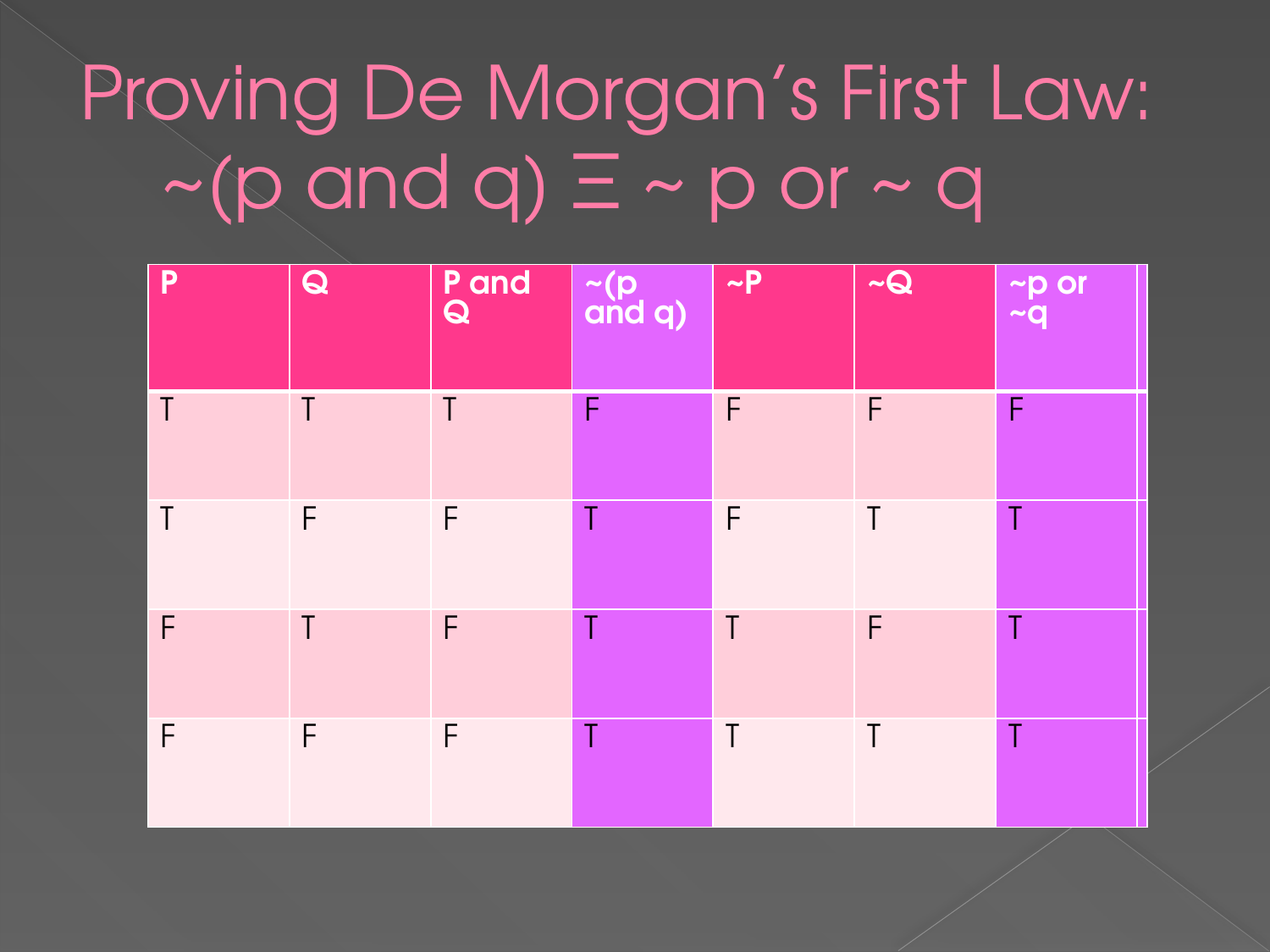

# Proving De Morgan’s First Law:      ~(p and q) Ξ ~ p or ~ q
| P | Q | P and Q | ~(p and q) | ~P | ~Q | ~p or ~q |
| --- | --- | --- | --- | --- | --- | --- |
| T | T | T | F | F | F | F |
| T | F | F | T | F | T | T |
| F | T | F | T | T | F | T |
| F | F | F | T | T | T | T |
| P | Q |  |  |  |  |  |
| --- | --- | --- | --- | --- | --- | --- |
|  |  |  |  |  |  |  |
|  |  |  |  |  |  |  |
|  |  |  |  |  |  |  |
|  |  |  |  |  |  |  |